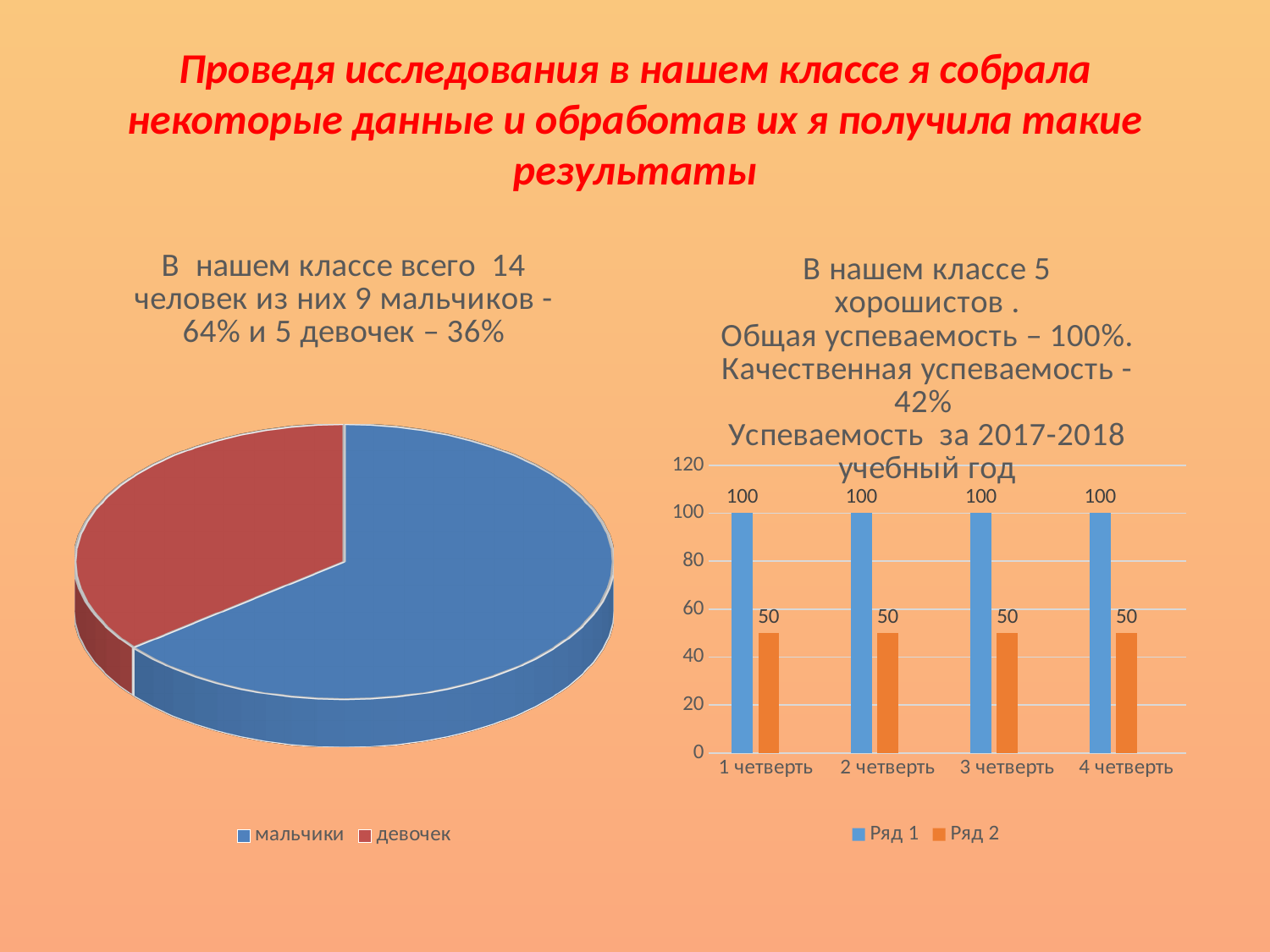

# Проведя исследования в нашем классе я собрала некоторые данные и обработав их я получила такие результаты

[unsupported chart]

### Chart: В нашем классе 5 хорошистов .
Общая успеваемость – 100%. Качественная успеваемость - 42%
Успеваемость  за 2017-2018 учебный год

| Category | Ряд 1 | Ряд 2 | Столбец1 |
|---|---|---|---|
| 1 четверть  | 100.0 | 50.0 | None |
| 2 четверть | 100.0 | 50.0 | None |
| 3 четверть | 100.0 | 50.0 | None |
| 4 четверть | 100.0 | 50.0 | None |